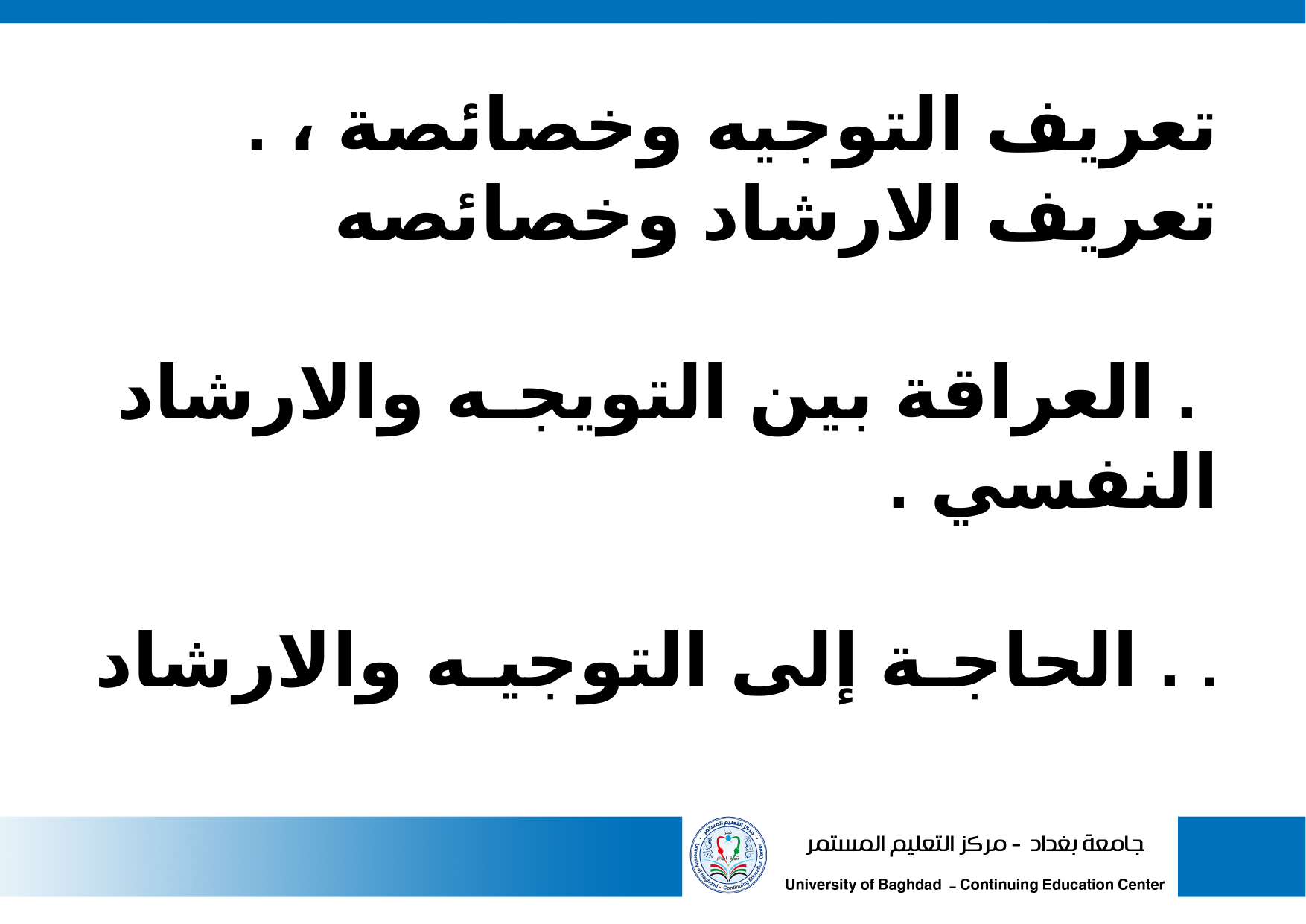

. تعريف التوجيه وخصائصة ، تعريف الارشاد وخصائصه
 . العراقة بين التويجـه والارشاد النفسي .
. الحاجـة إلى التوجيـه والارشاد .